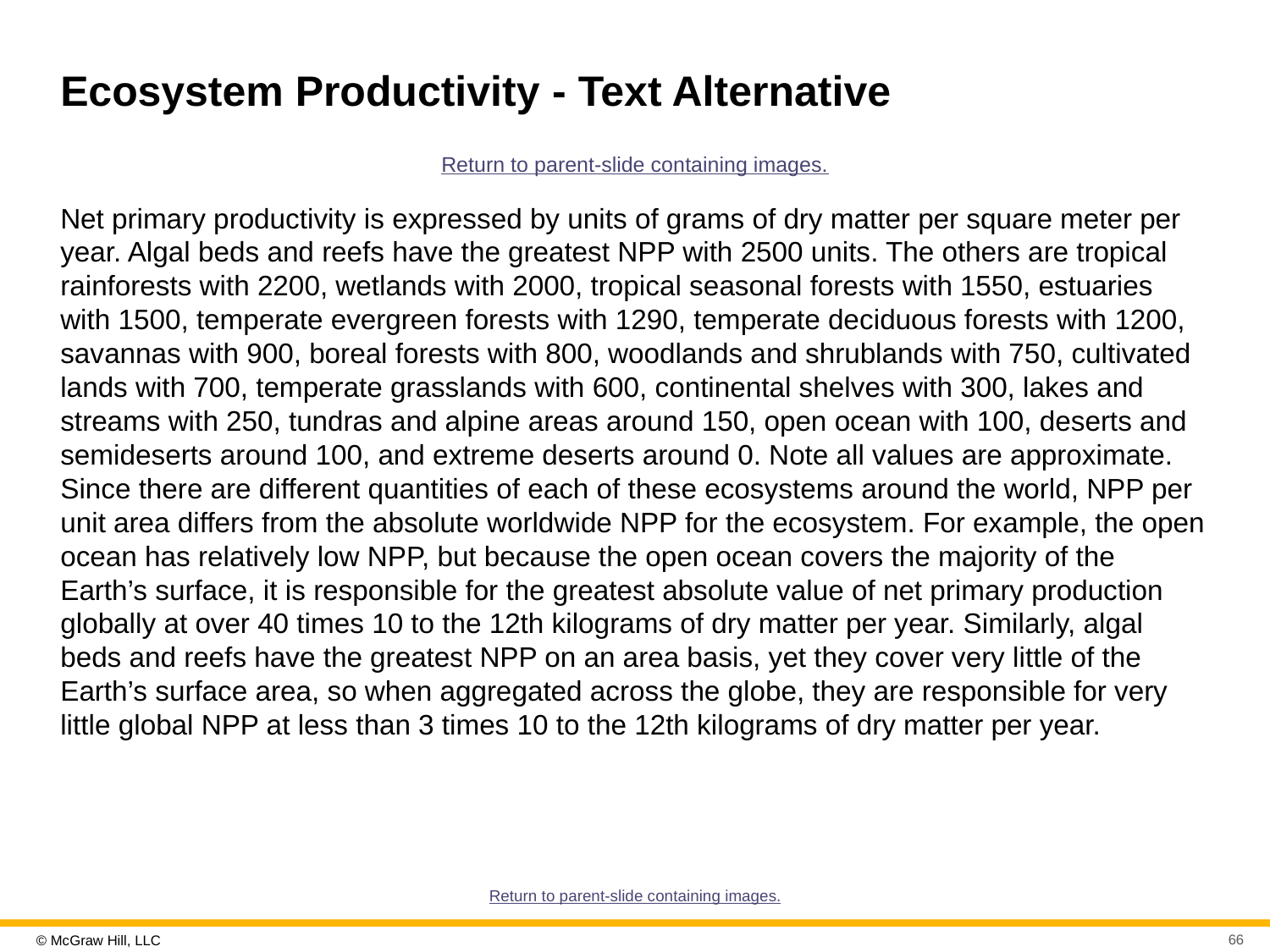

# Ecosystem Productivity - Text Alternative
Return to parent-slide containing images.
Net primary productivity is expressed by units of grams of dry matter per square meter per year. Algal beds and reefs have the greatest NPP with 2500 units. The others are tropical rainforests with 2200, wetlands with 2000, tropical seasonal forests with 1550, estuaries with 1500, temperate evergreen forests with 1290, temperate deciduous forests with 1200, savannas with 900, boreal forests with 800, woodlands and shrublands with 750, cultivated lands with 700, temperate grasslands with 600, continental shelves with 300, lakes and streams with 250, tundras and alpine areas around 150, open ocean with 100, deserts and semideserts around 100, and extreme deserts around 0. Note all values are approximate. Since there are different quantities of each of these ecosystems around the world, NPP per unit area differs from the absolute worldwide NPP for the ecosystem. For example, the open ocean has relatively low NPP, but because the open ocean covers the majority of the Earth’s surface, it is responsible for the greatest absolute value of net primary production globally at over 40 times 10 to the 12th kilograms of dry matter per year. Similarly, algal beds and reefs have the greatest NPP on an area basis, yet they cover very little of the Earth’s surface area, so when aggregated across the globe, they are responsible for very little global NPP at less than 3 times 10 to the 12th kilograms of dry matter per year.
Return to parent-slide containing images.
66